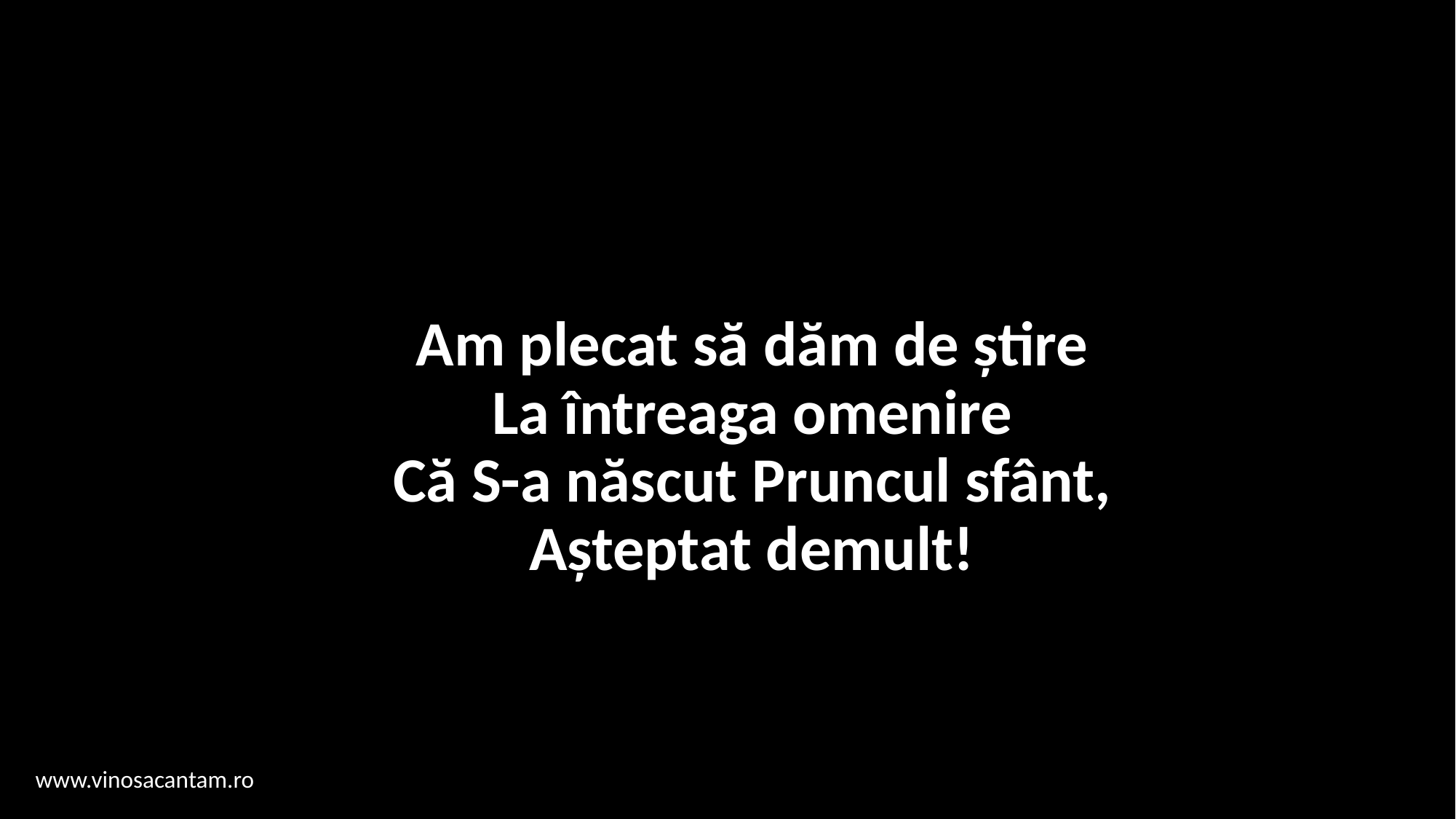

# Am plecat să dăm de știre La întreaga omenire Că S-a născut Pruncul sfânt, Așteptat demult!
www.vinosacantam.ro